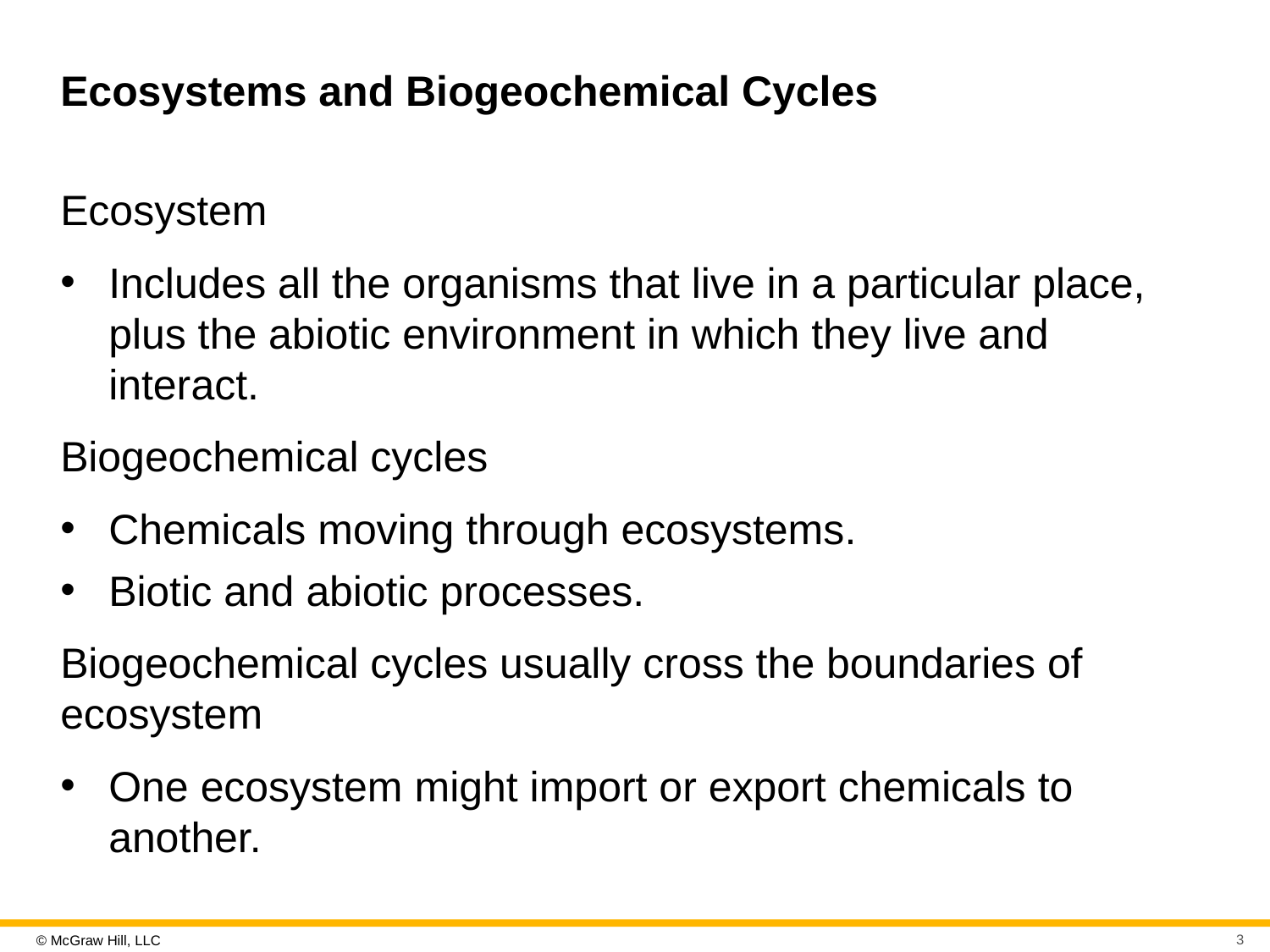

# Ecosystems and Biogeochemical Cycles
Ecosystem
Includes all the organisms that live in a particular place, plus the abiotic environment in which they live and interact.
Biogeochemical cycles
Chemicals moving through ecosystems.
Biotic and abiotic processes.
Biogeochemical cycles usually cross the boundaries of ecosystem
One ecosystem might import or export chemicals to another.
3